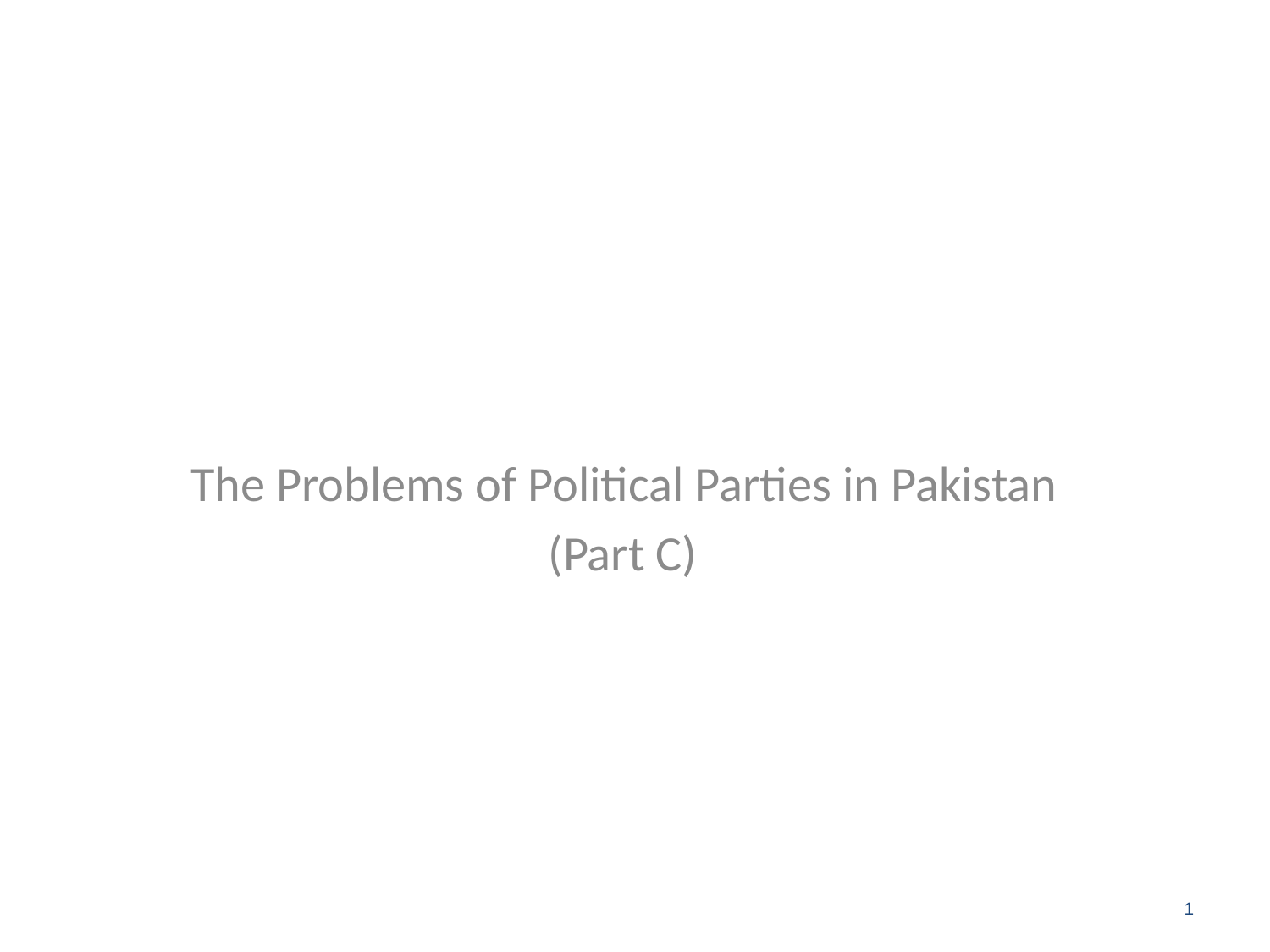

The Problems of Political Parties in Pakistan
(Part C)

1